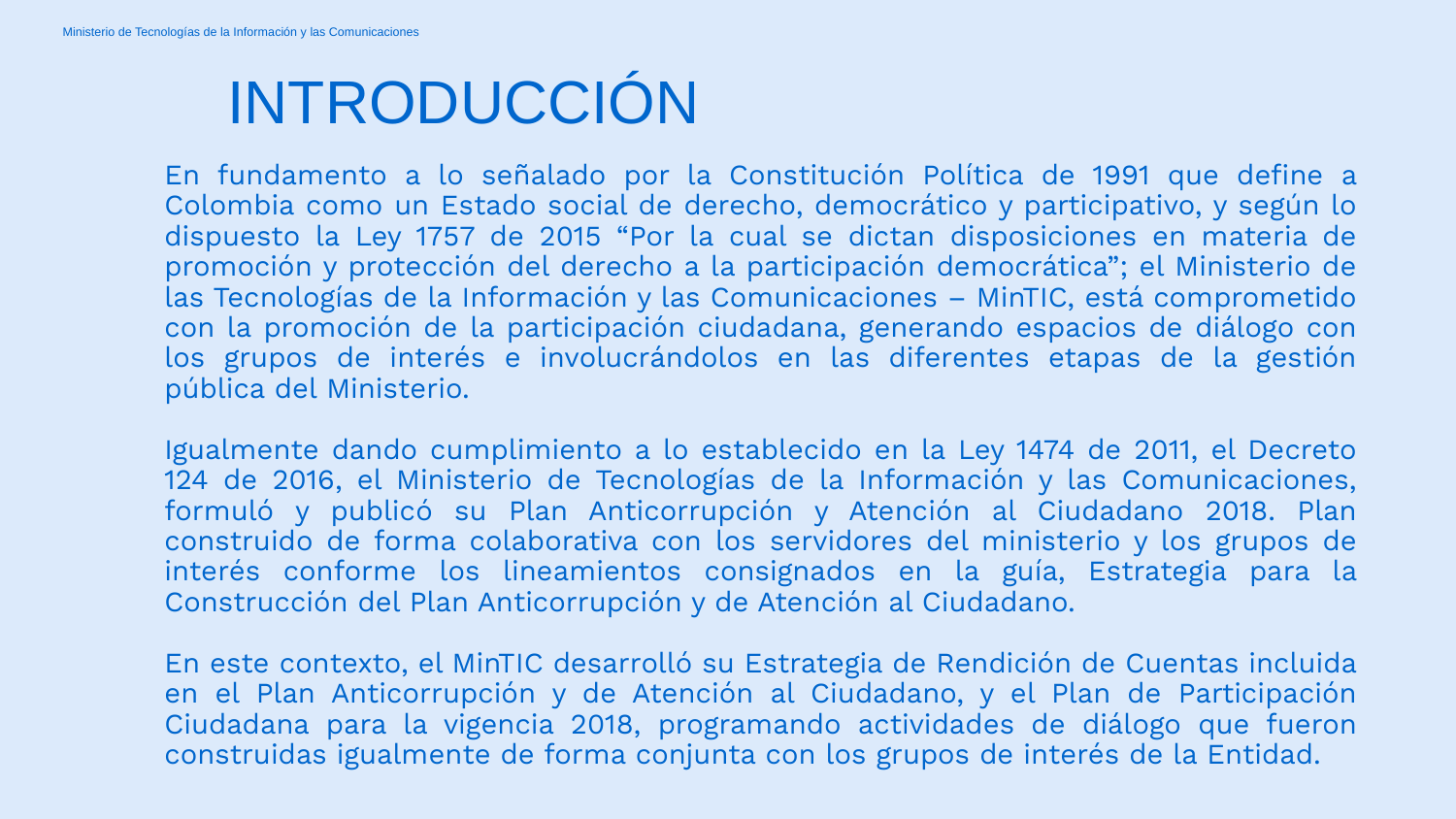

# INTRODUCCIÓN
En fundamento a lo señalado por la Constitución Política de 1991 que define a Colombia como un Estado social de derecho, democrático y participativo, y según lo dispuesto la Ley 1757 de 2015 “Por la cual se dictan disposiciones en materia de promoción y protección del derecho a la participación democrática”; el Ministerio de las Tecnologías de la Información y las Comunicaciones – MinTIC, está comprometido con la promoción de la participación ciudadana, generando espacios de diálogo con los grupos de interés e involucrándolos en las diferentes etapas de la gestión pública del Ministerio.

Igualmente dando cumplimiento a lo establecido en la Ley 1474 de 2011, el Decreto 124 de 2016, el Ministerio de Tecnologías de la Información y las Comunicaciones, formuló y publicó su Plan Anticorrupción y Atención al Ciudadano 2018. Plan construido de forma colaborativa con los servidores del ministerio y los grupos de interés conforme los lineamientos consignados en la guía, Estrategia para la Construcción del Plan Anticorrupción y de Atención al Ciudadano.

En este contexto, el MinTIC desarrolló su Estrategia de Rendición de Cuentas incluida en el Plan Anticorrupción y de Atención al Ciudadano, y el Plan de Participación Ciudadana para la vigencia 2018, programando actividades de diálogo que fueron construidas igualmente de forma conjunta con los grupos de interés de la Entidad.